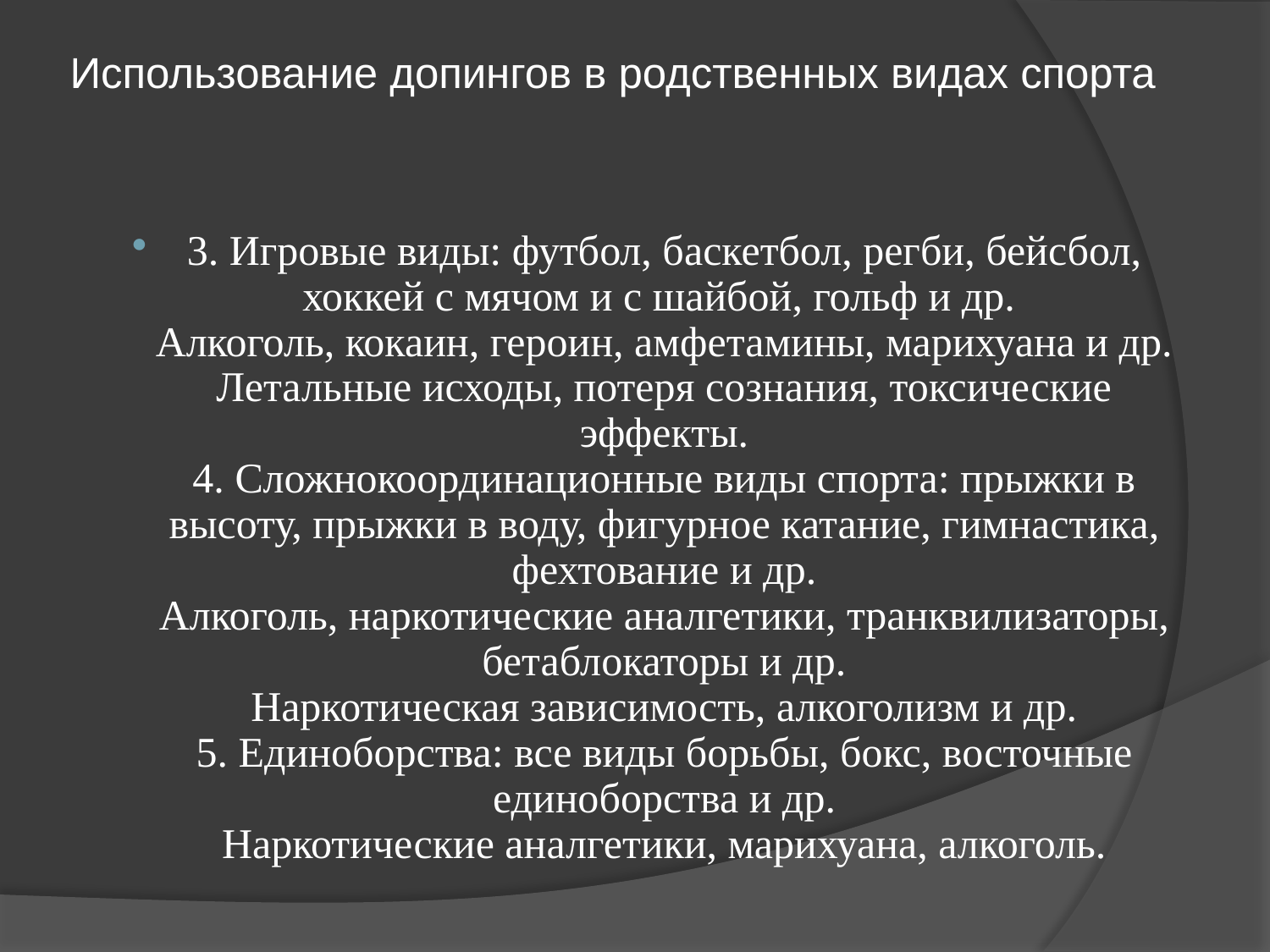

# Использование допингов в родственных видах спорта
3. Игровые виды: футбол, баскетбол, регби, бейсбол, хоккей с мячом и с шайбой, гольф и др.
Алкоголь, кокаин, героин, амфетамины, марихуана и др.
Летальные исходы, потеря сознания, токсические эффекты.
4. Сложнокоординационные виды спорта: прыжки в высоту, прыжки в воду, фигурное катание, гимнастика, фехтование и др.
Алкоголь, наркотические аналгетики, транквилизаторы, бетаблокаторы и др.
Наркотическая зависимость, алкоголизм и др.
5. Единоборства: все виды борьбы, бокс, восточные единоборства и др.
Наркотические аналгетики, марихуана, алкоголь.